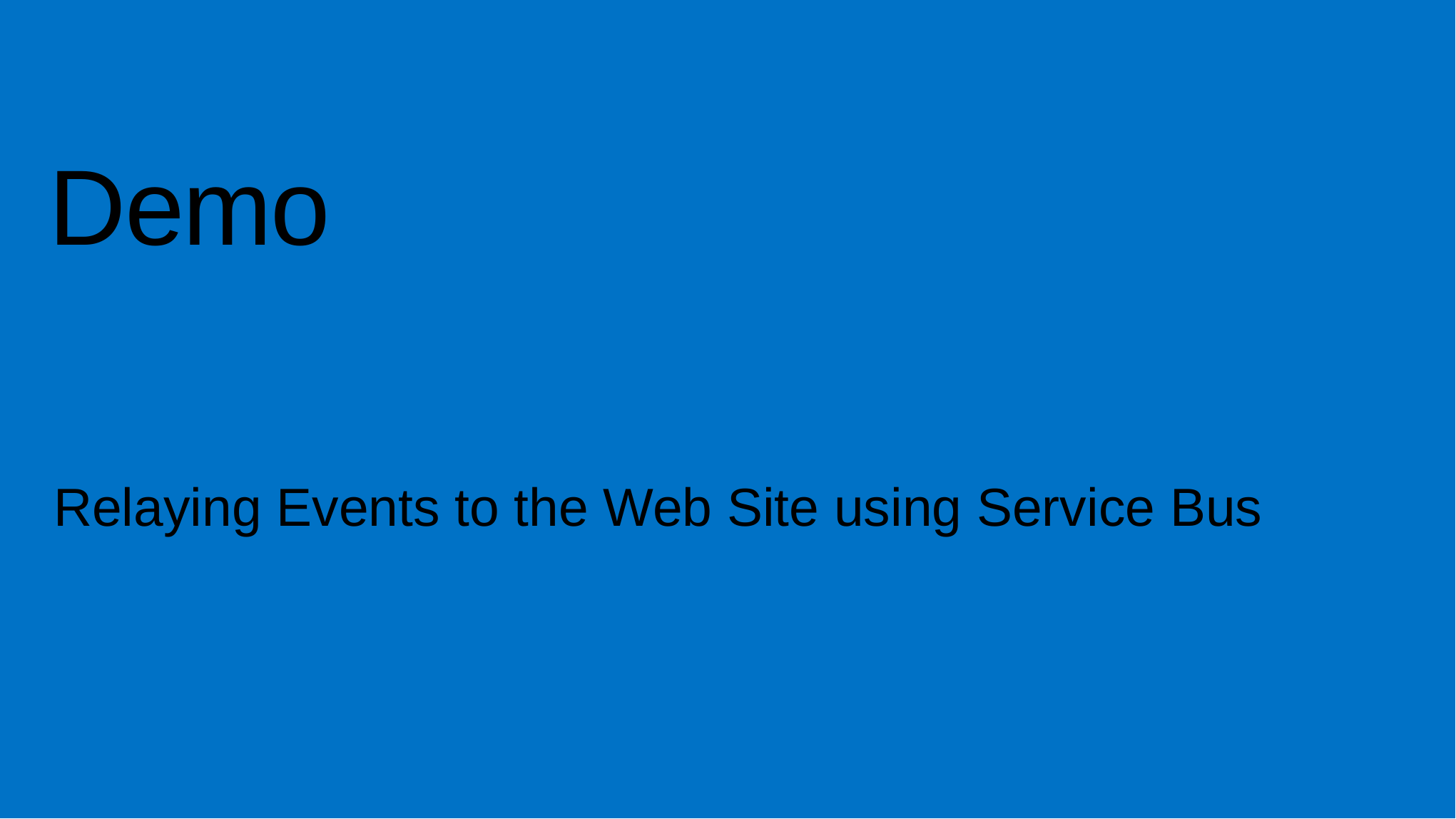

# Demo
Relaying Events to the Web Site using Service Bus